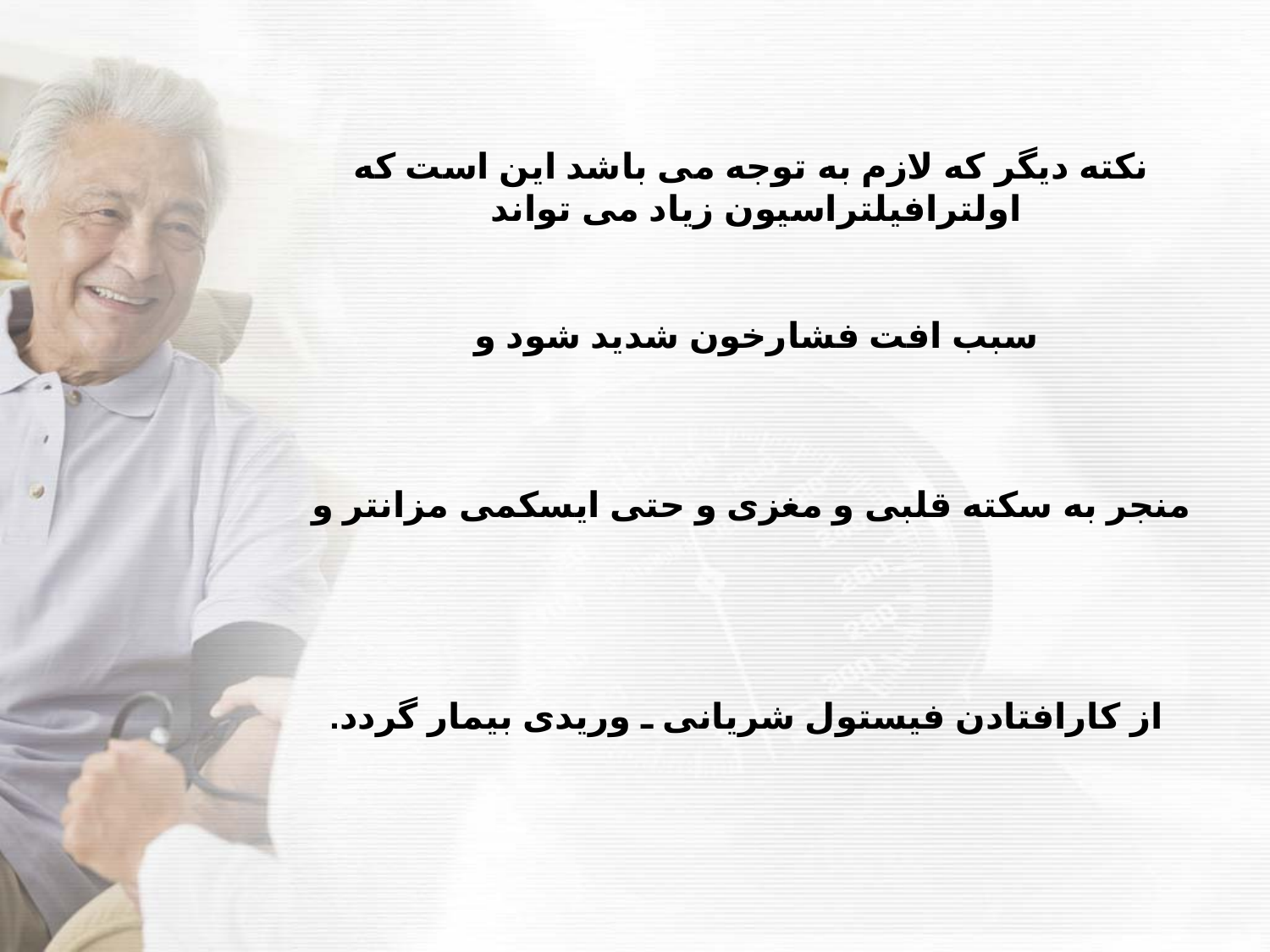

نکته دیگر که لازم به توجه می باشد این است که اولترافیلتراسیون زیاد می تواند

سبب افت فشارخون شدید شود و

منجر به سکته قلبی و مغزی و حتی ایسکمی مزانتر و

 از کارافتادن فیستول شریانی ـ وریدی بیمار گردد.